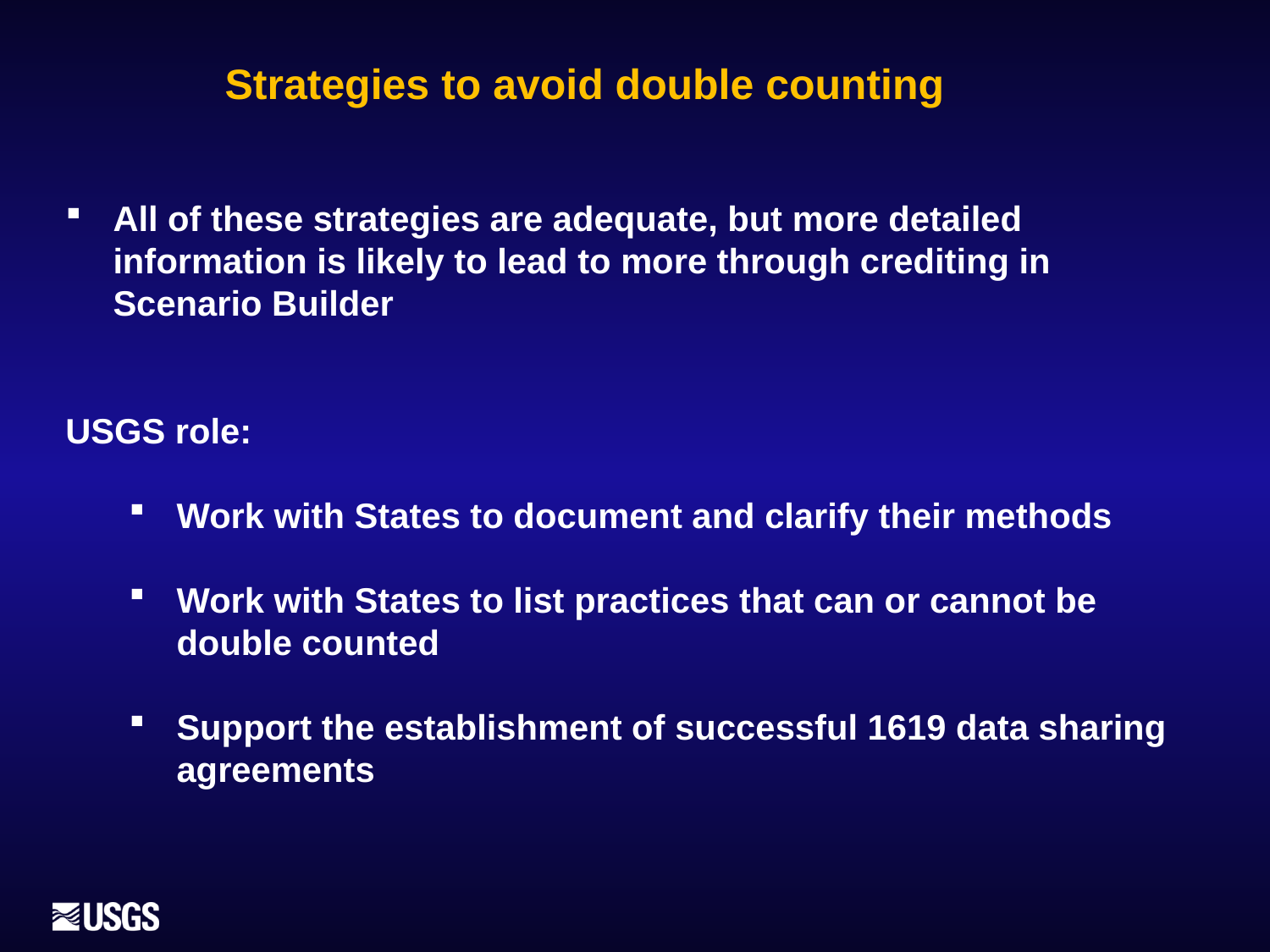

Strategies to avoid double counting

All of these strategies are adequate, but more detailed information is likely to lead to more through crediting in Scenario Builder

USGS role:

Work with States to document and clarify their methods

Work with States to list practices that can or cannot be double counted

Support the establishment of successful 1619 data sharing agreements